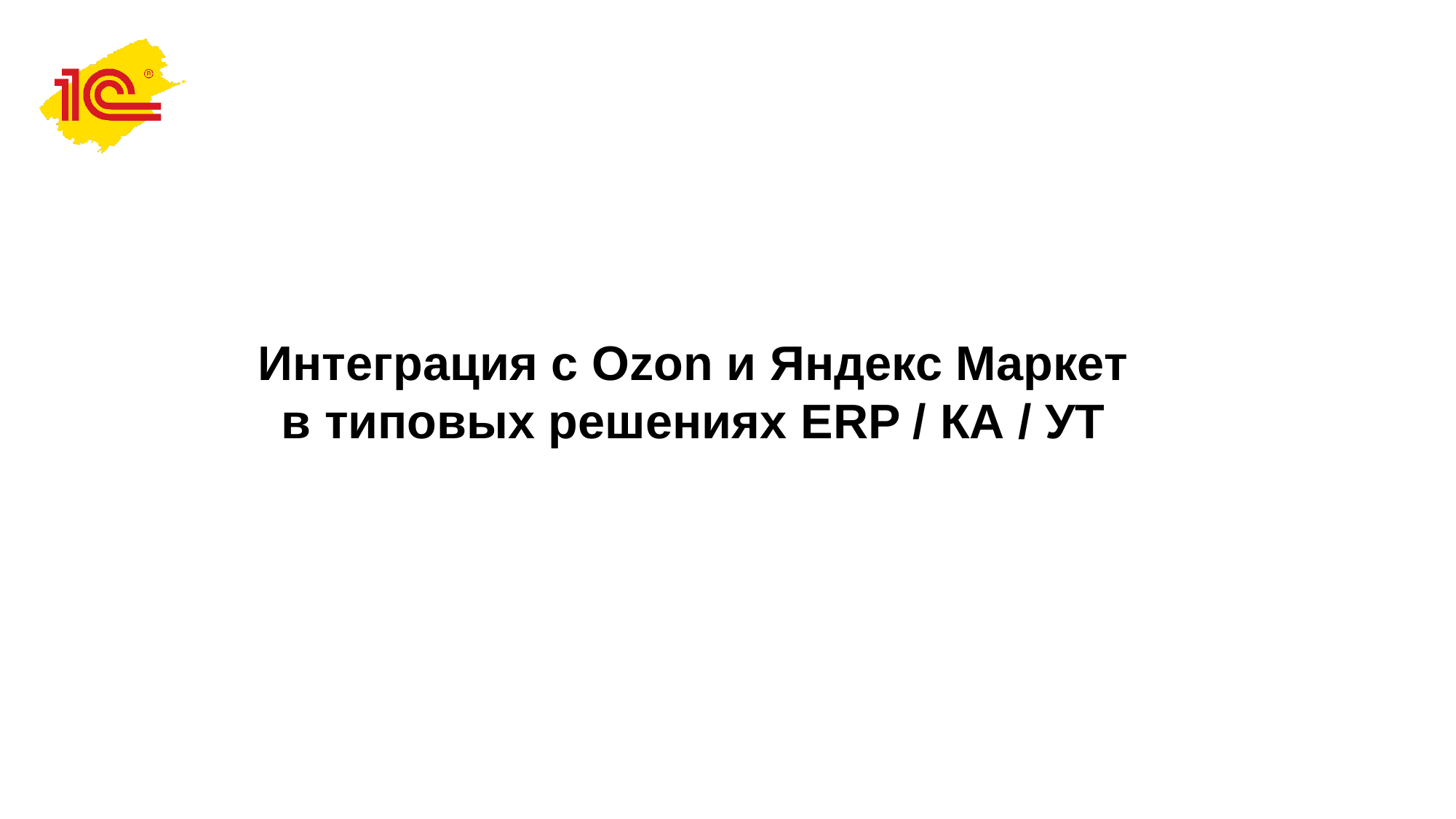

# Интеграция с Ozon и Яндекс Маркет в типовых решениях ERP / КА / УТ